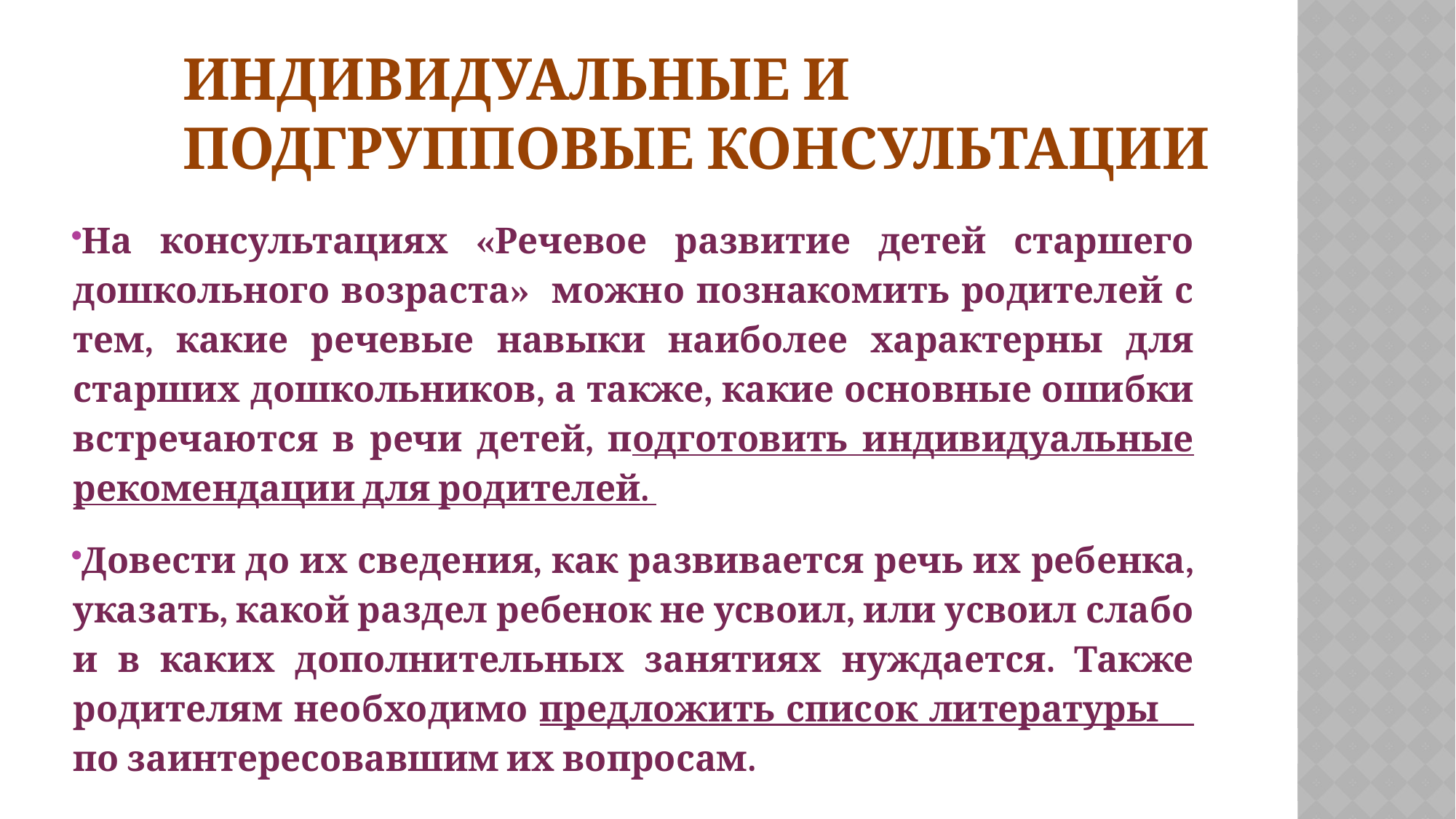

# Индивидуальные и подгрупповые консультации
На консультациях «Речевое развитие детей старшего дошкольного возраста»  можно познакомить родителей с тем, какие речевые навыки наиболее характерны для старших дошкольников, а также, какие основные ошибки встречаются в речи детей, подготовить индивидуальные рекомендации для родителей.
Довести до их сведения, как развивается речь их ребенка, указать, какой раздел ребенок не усвоил, или усвоил слабо и в каких дополнительных занятиях нуждается. Также родителям необходимо предложить список литературы    по заинтересовавшим их вопросам.